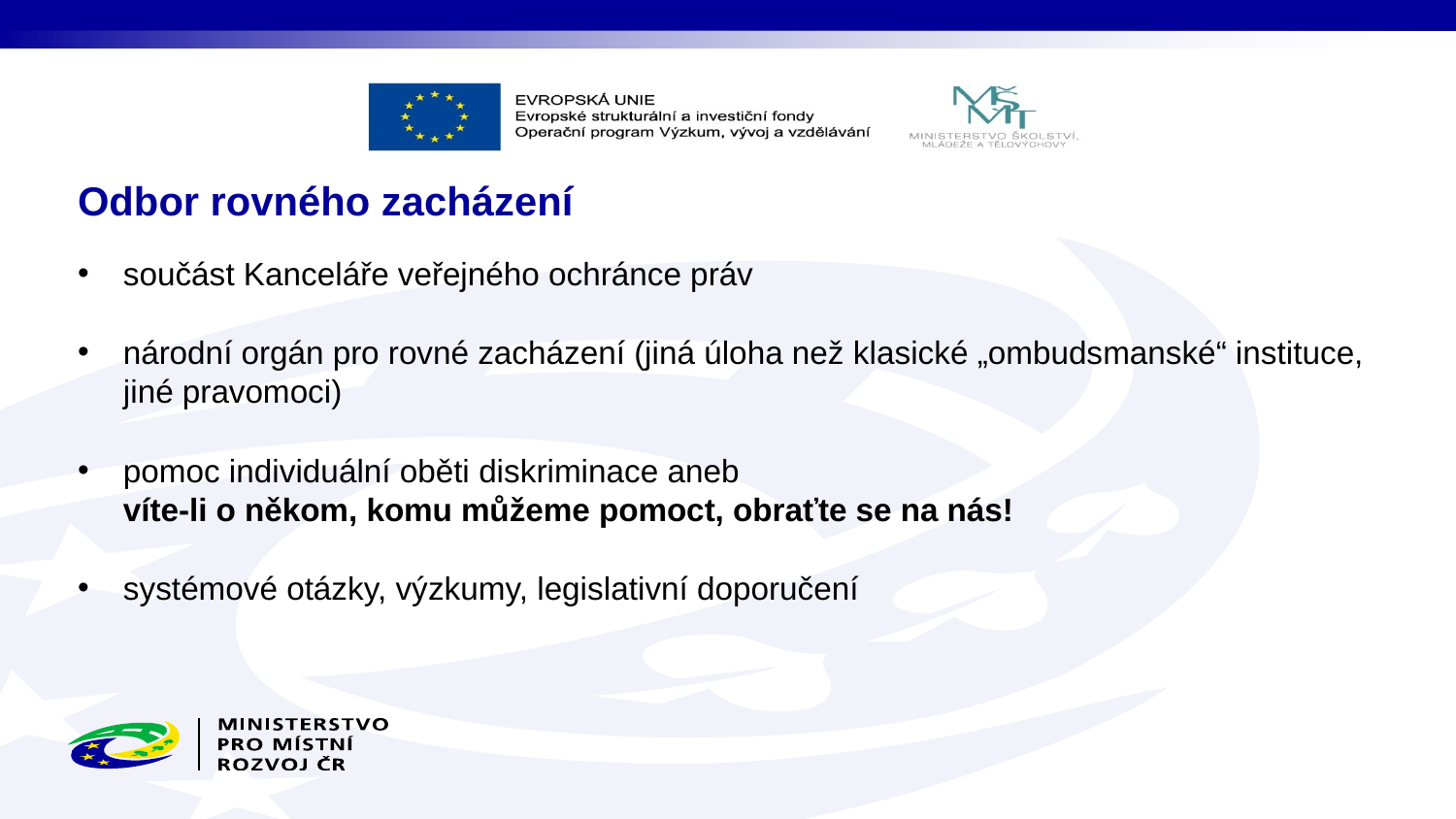

# Odbor rovného zacházení
součást Kanceláře veřejného ochránce práv
národní orgán pro rovné zacházení (jiná úloha než klasické „ombudsmanské“ instituce, jiné pravomoci)
pomoc individuální oběti diskriminace aneb
víte-li o někom, komu můžeme pomoct, obraťte se na nás!
systémové otázky, výzkumy, legislativní doporučení